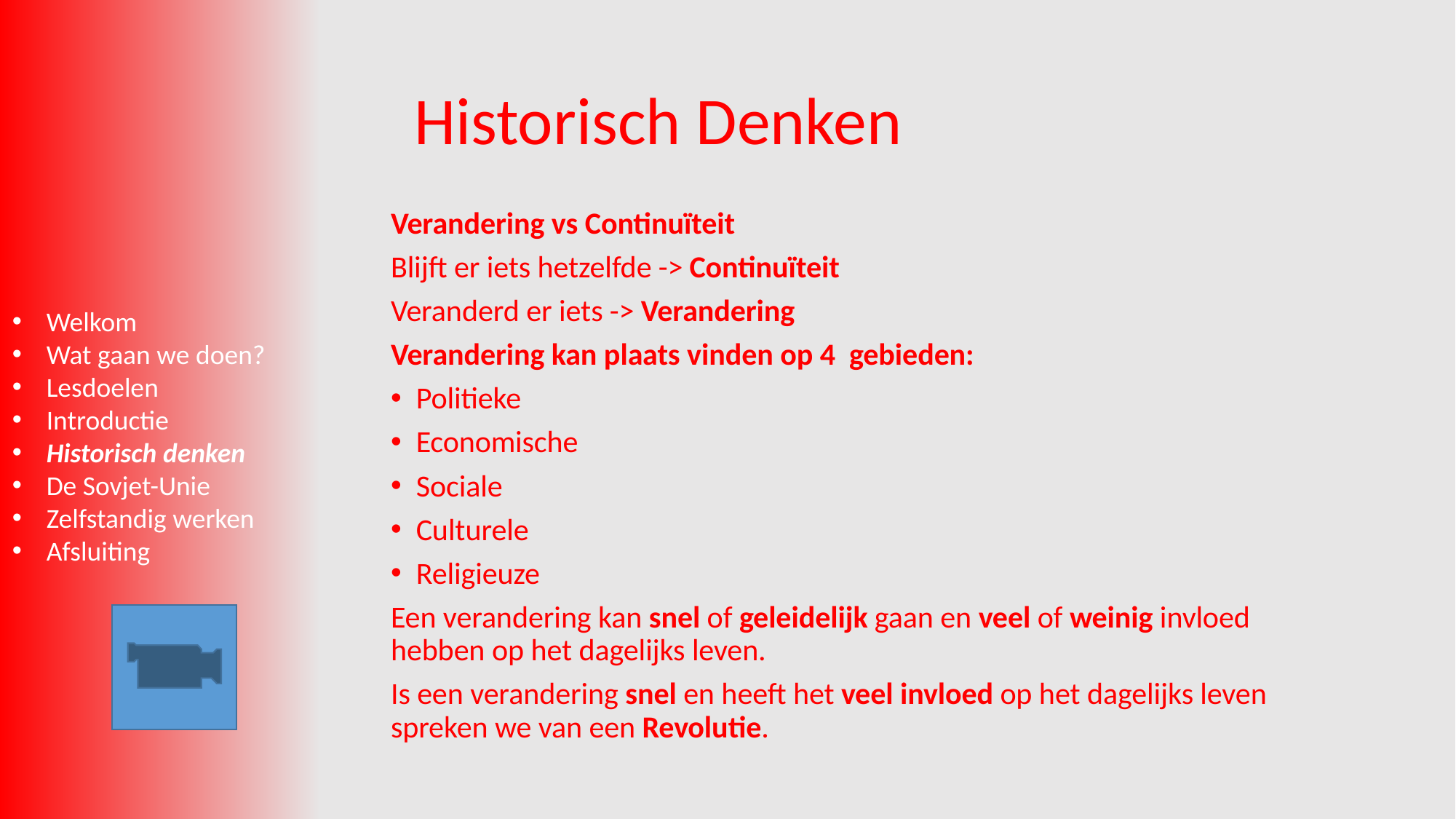

# Historisch Denken
Verandering vs Continuïteit
Blijft er iets hetzelfde -> Continuïteit
Veranderd er iets -> Verandering
Verandering kan plaats vinden op 4  gebieden:
Politieke
Economische
Sociale
Culturele
Religieuze
Een verandering kan snel of geleidelijk gaan en veel of weinig invloed hebben op het dagelijks leven.
Is een verandering snel en heeft het veel invloed op het dagelijks leven spreken we van een Revolutie.
Welkom
Wat gaan we doen?
Lesdoelen
Introductie
Historisch denken
De Sovjet-Unie
Zelfstandig werken
Afsluiting